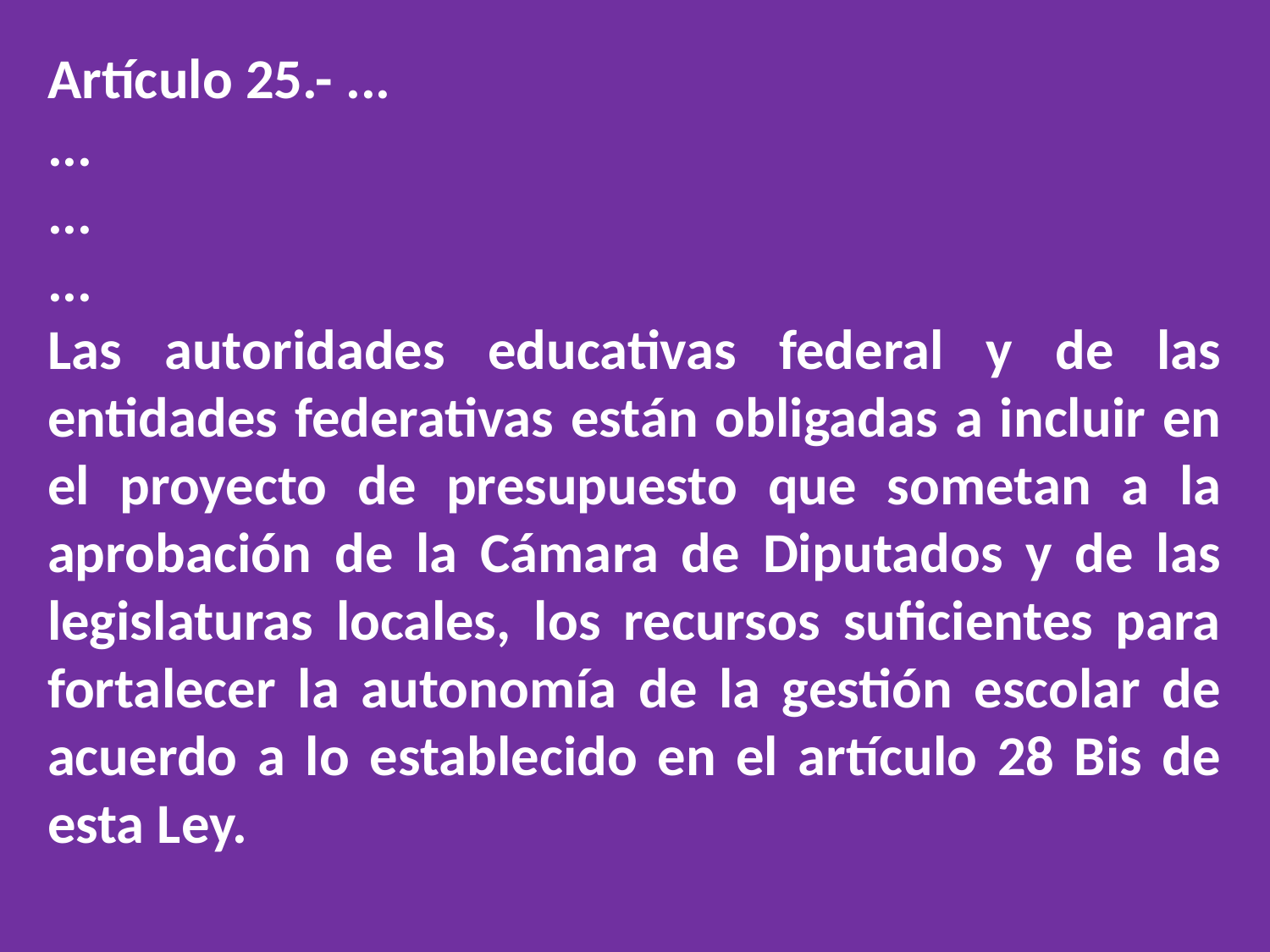

Artículo 25.- ...
...
...
...
Las autoridades educativas federal y de las entidades federativas están obligadas a incluir en el proyecto de presupuesto que sometan a la aprobación de la Cámara de Diputados y de las legislaturas locales, los recursos suficientes para fortalecer la autonomía de la gestión escolar de acuerdo a lo establecido en el artículo 28 Bis de esta Ley.